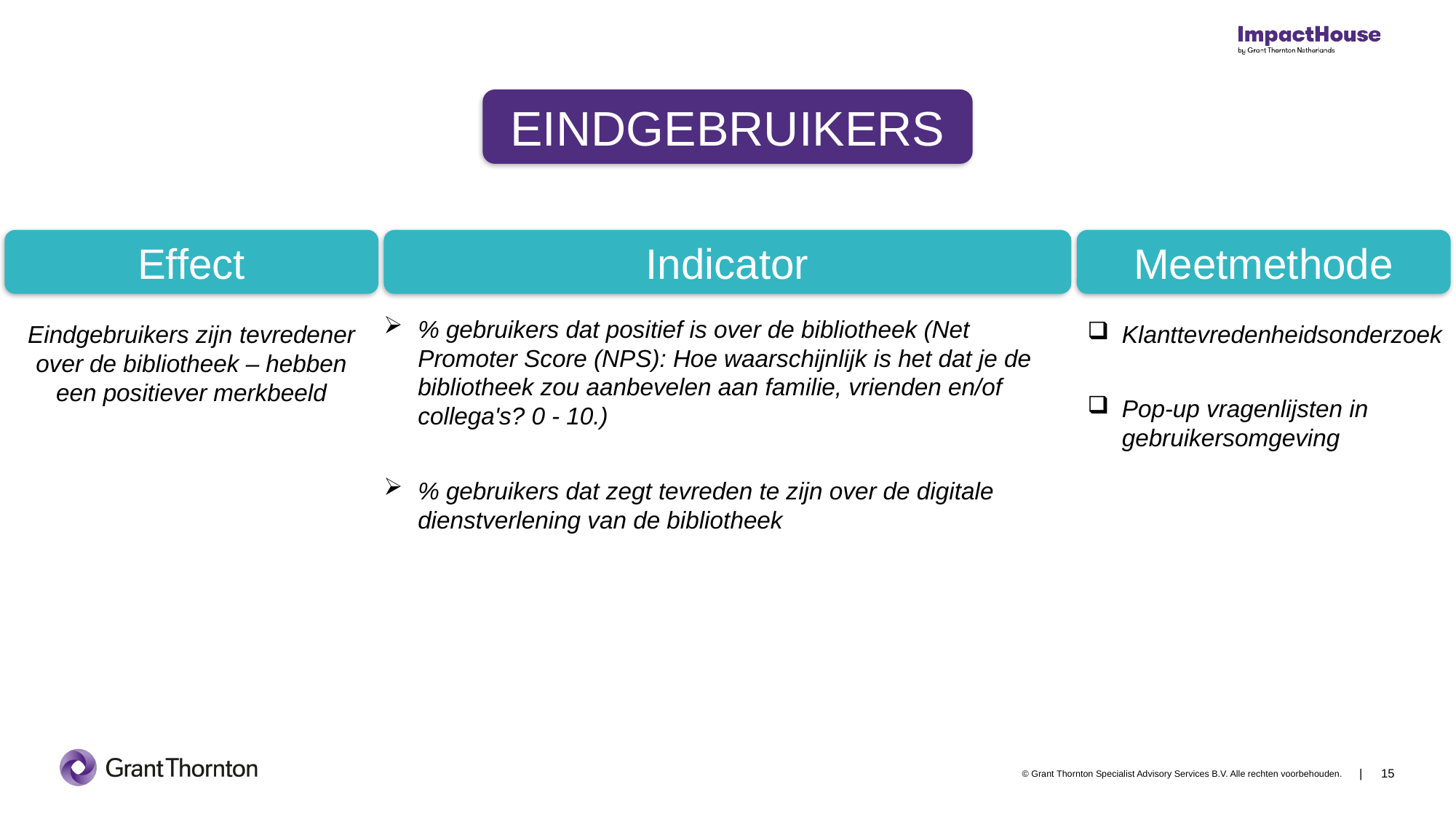

EINDGEBRUIKERS
Effect
Indicator
Meetmethode
% gebruikers dat positief is over de bibliotheek (Net Promoter Score (NPS): Hoe waarschijnlijk is het dat je de bibliotheek zou aanbevelen aan familie, vrienden en/of collega's? 0 - 10.)
% gebruikers dat zegt tevreden te zijn over de digitale dienstverlening van de bibliotheek
Eindgebruikers zijn tevredener over de bibliotheek – hebben een positiever merkbeeld
Klanttevredenheidsonderzoek
Pop-up vragenlijsten in gebruikersomgeving

15
15